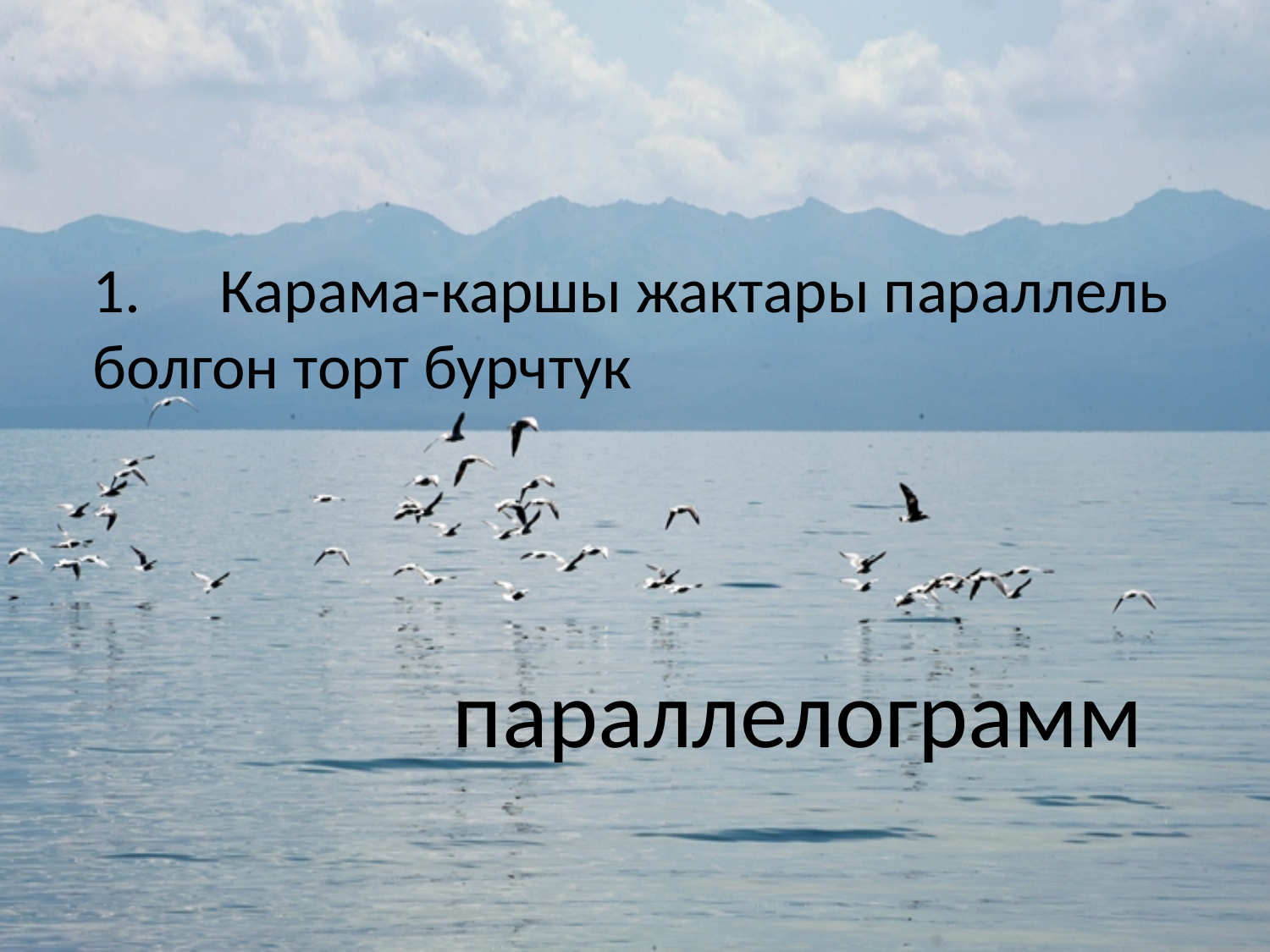

Карама-каршы жактары параллель
болгон торт бурчтук
параллелограмм